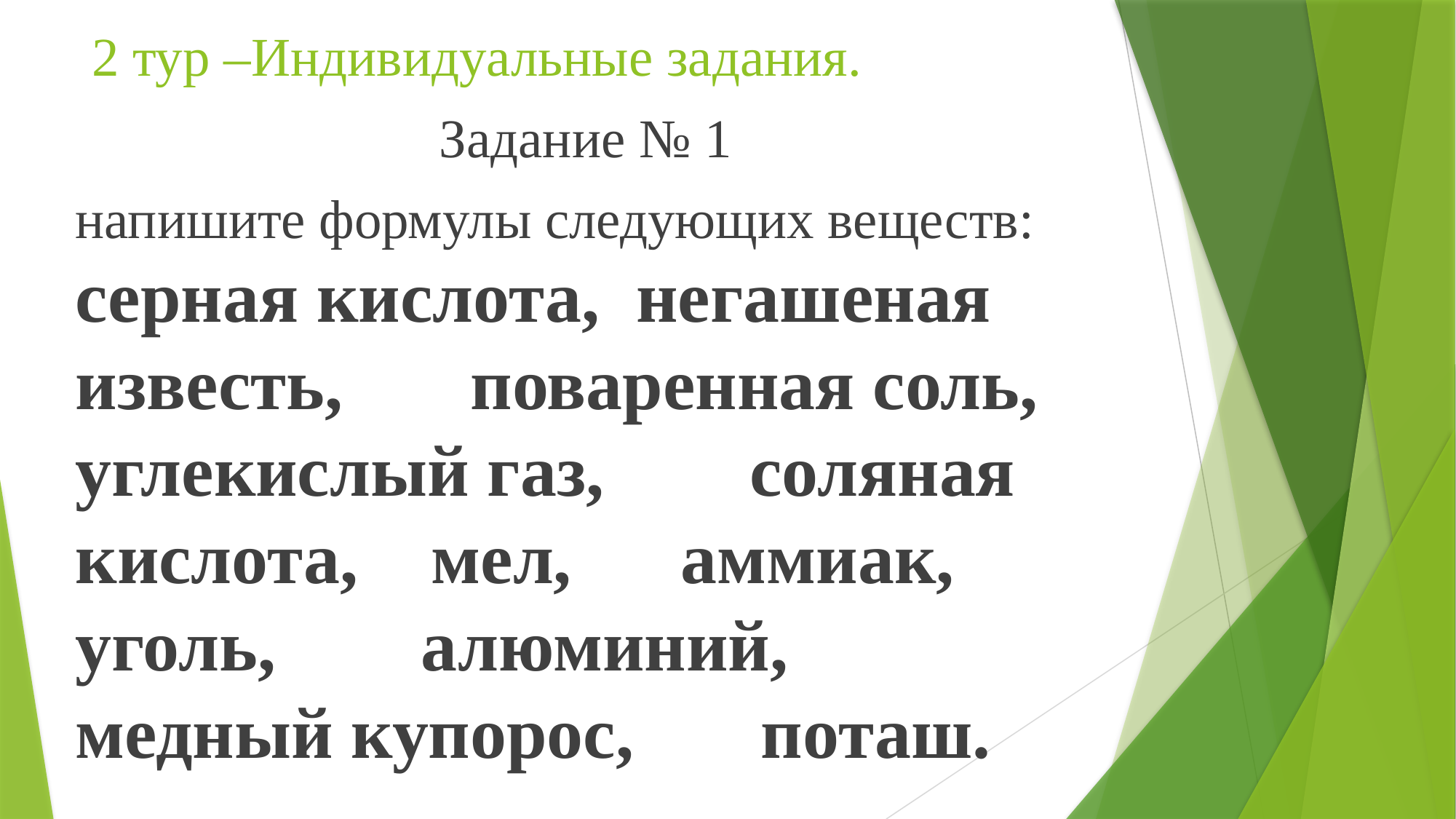

# 2 тур –Индивидуальные задания.
Задание № 1
напишите формулы следующих веществ: серная кислота,  негашеная известь,       поваренная соль, углекислый газ,        соляная кислота,    мел,      аммиак,    уголь,        алюминий,      медный купорос,       поташ.